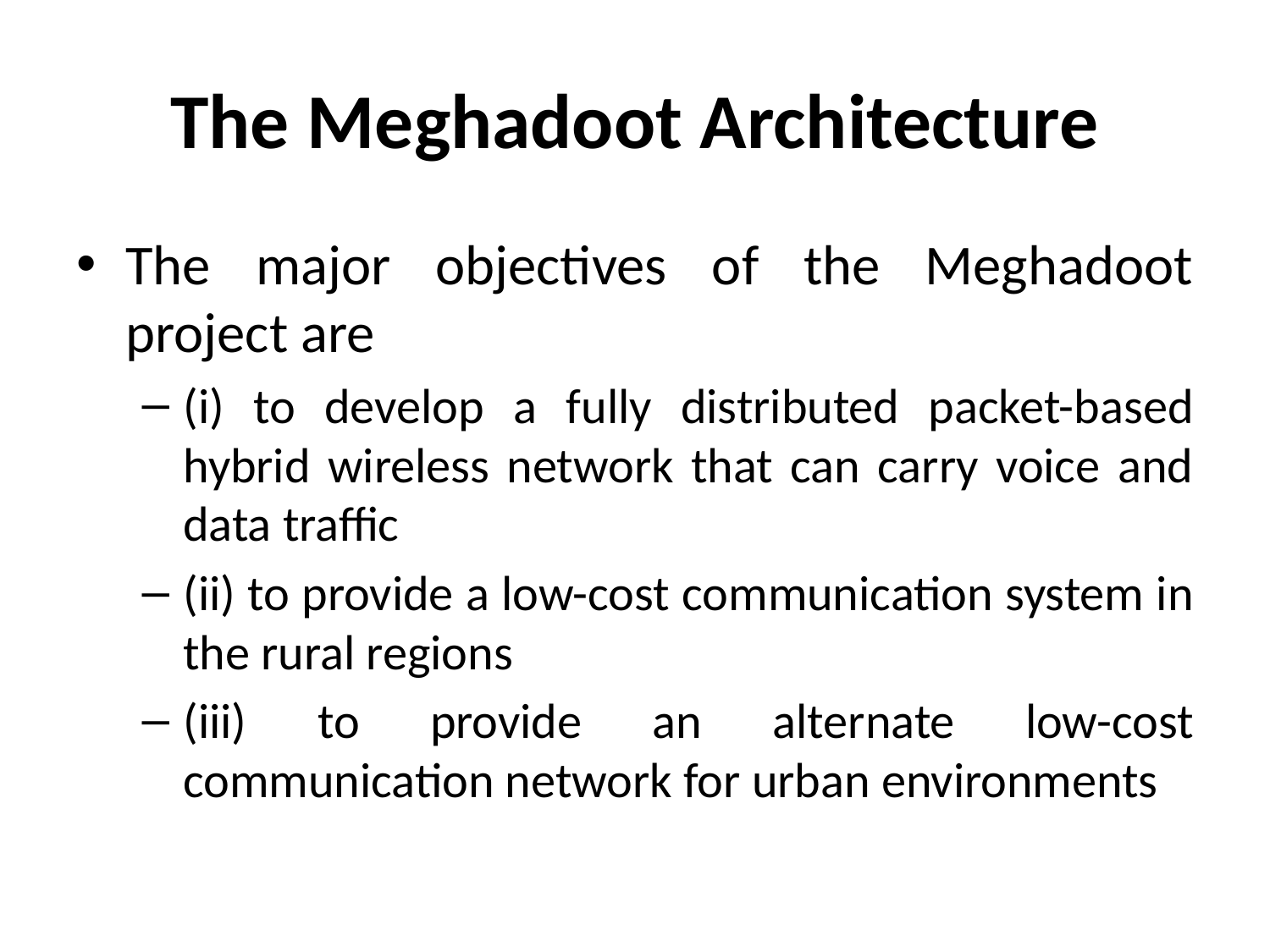

# The Meghadoot Architecture
The major objectives of the Meghadoot project are
(i) to develop a fully distributed packet-based hybrid wireless network that can carry voice and data traffic
(ii) to provide a low-cost communication system in the rural regions
(iii) to provide an alternate low-cost communication network for urban environments